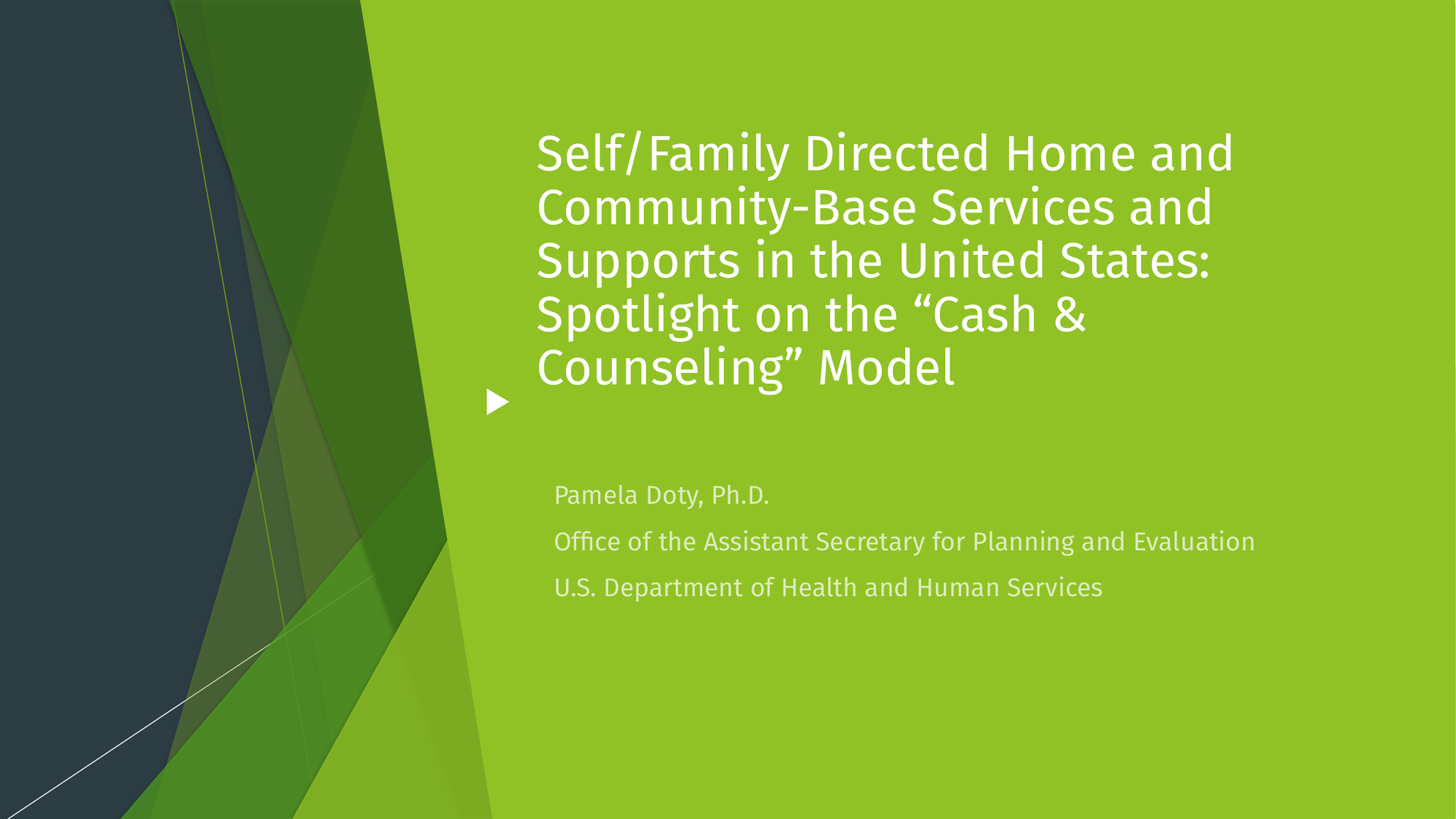

# Self/Family Directed Home and Community-Base Services and Supports in the United States: Spotlight on the “Cash & Counseling” Model

Pamela Doty, Ph.D.
Office of the Assistant Secretary for Planning and Evaluation
U.S. Department of Health and Human Services